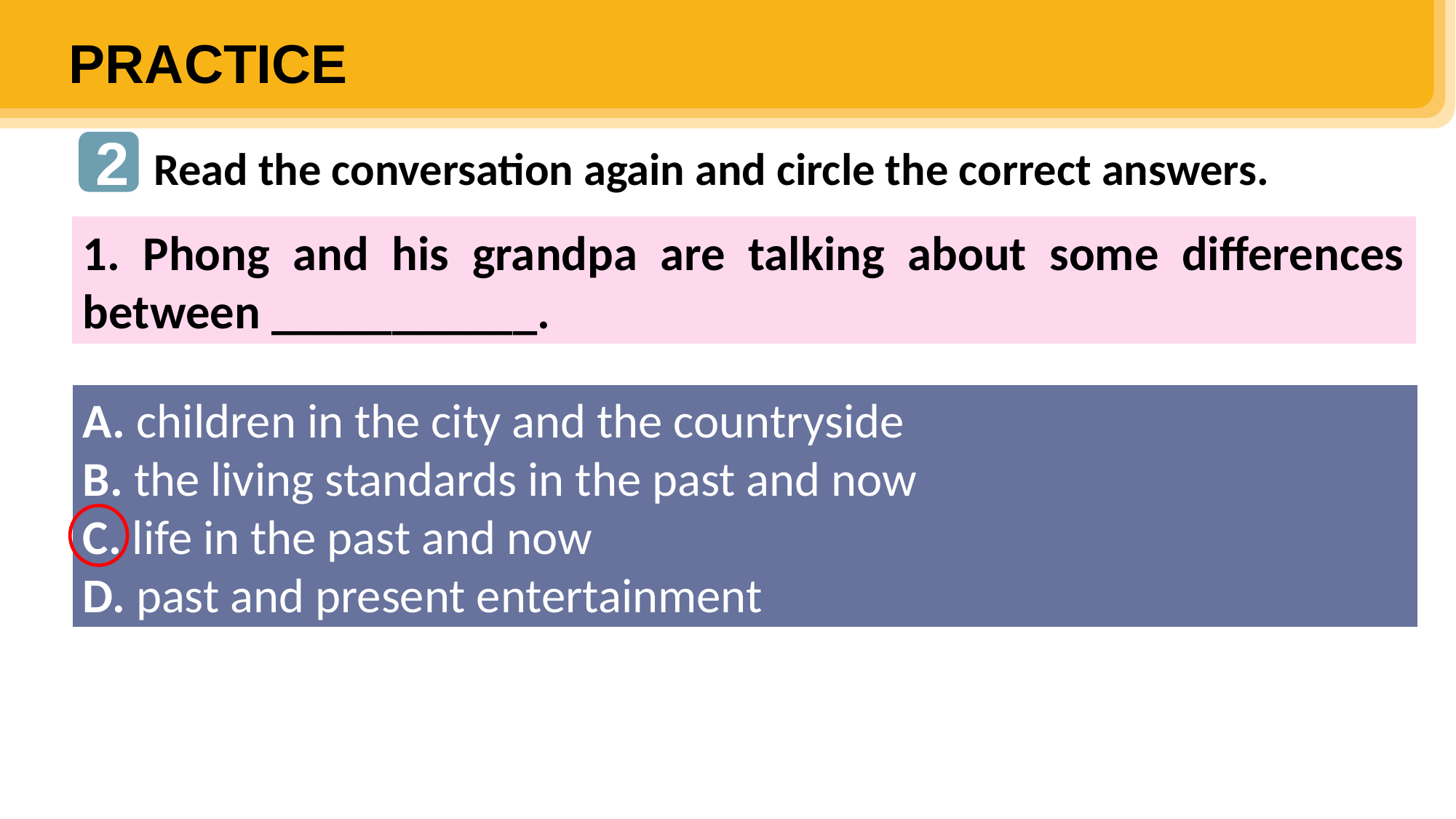

PRACTICE
2

Read the conversation again and circle the correct answers.
1. Phong and his grandpa are talking about some differences between ___________.
A. children in the city and the countryside
B. the living standards in the past and now
C. life in the past and now
D. past and present entertainment

2. Vietnamese people take great pride in their culture which has been ________________for thousands of years.

3. The foreign tourists gave a _____________performance of the Vietnamese folk songs and dances